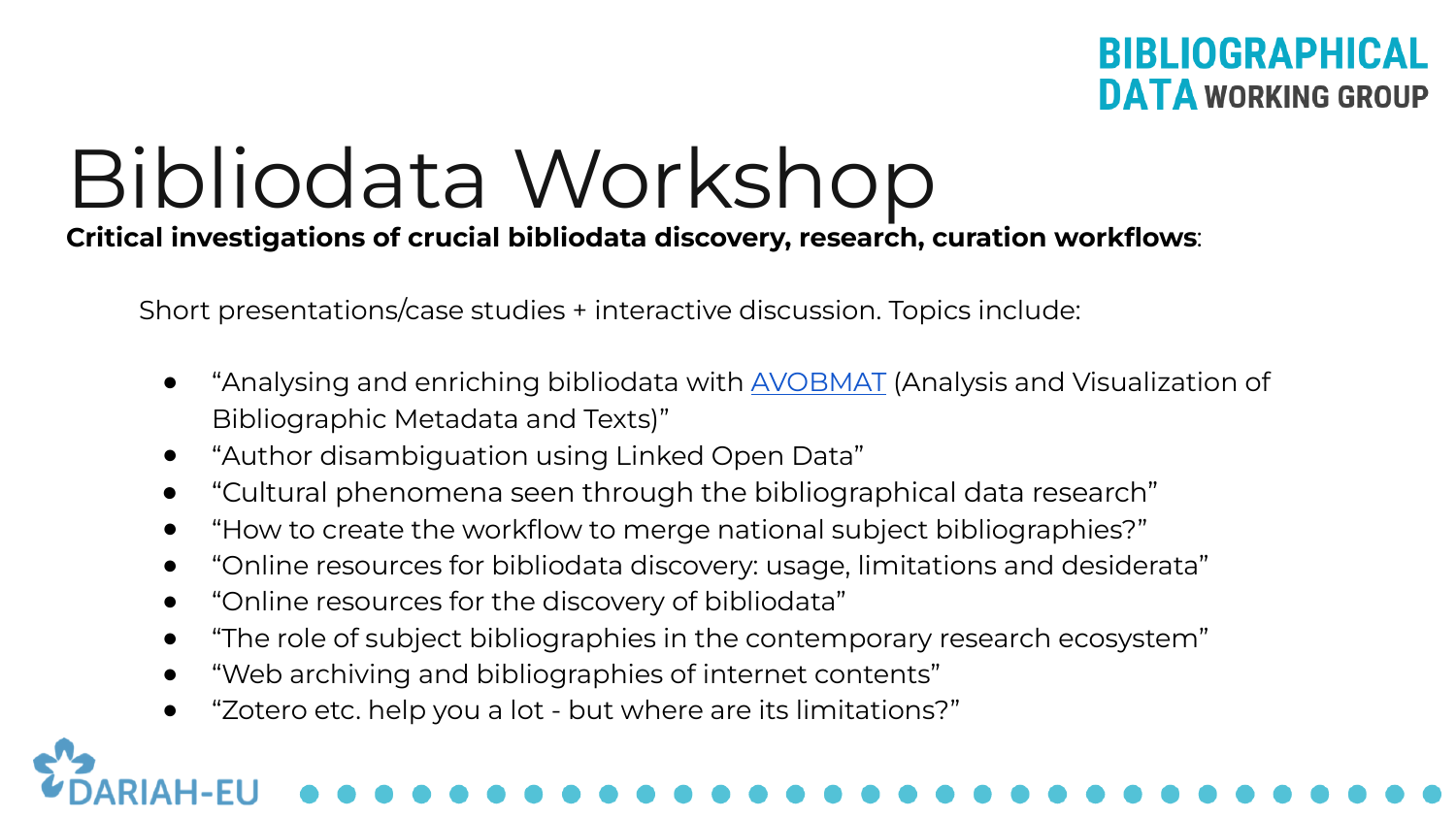

# Bibliodata Workshop
Critical investigations of crucial bibliodata discovery, research, curation workflows:

Short presentations/case studies + interactive discussion. Topics include:

“Analysing and enriching bibliodata with AVOBMAT (Analysis and Visualization of Bibliographic Metadata and Texts)”
“Author disambiguation using Linked Open Data”
“Cultural phenomena seen through the bibliographical data research”
“How to create the workflow to merge national subject bibliographies?”
“Online resources for bibliodata discovery: usage, limitations and desiderata”
“Online resources for the discovery of bibliodata”
“The role of subject bibliographies in the contemporary research ecosystem”
“Web archiving and bibliographies of internet contents”
“Zotero etc. help you a lot - but where are its limitations?”